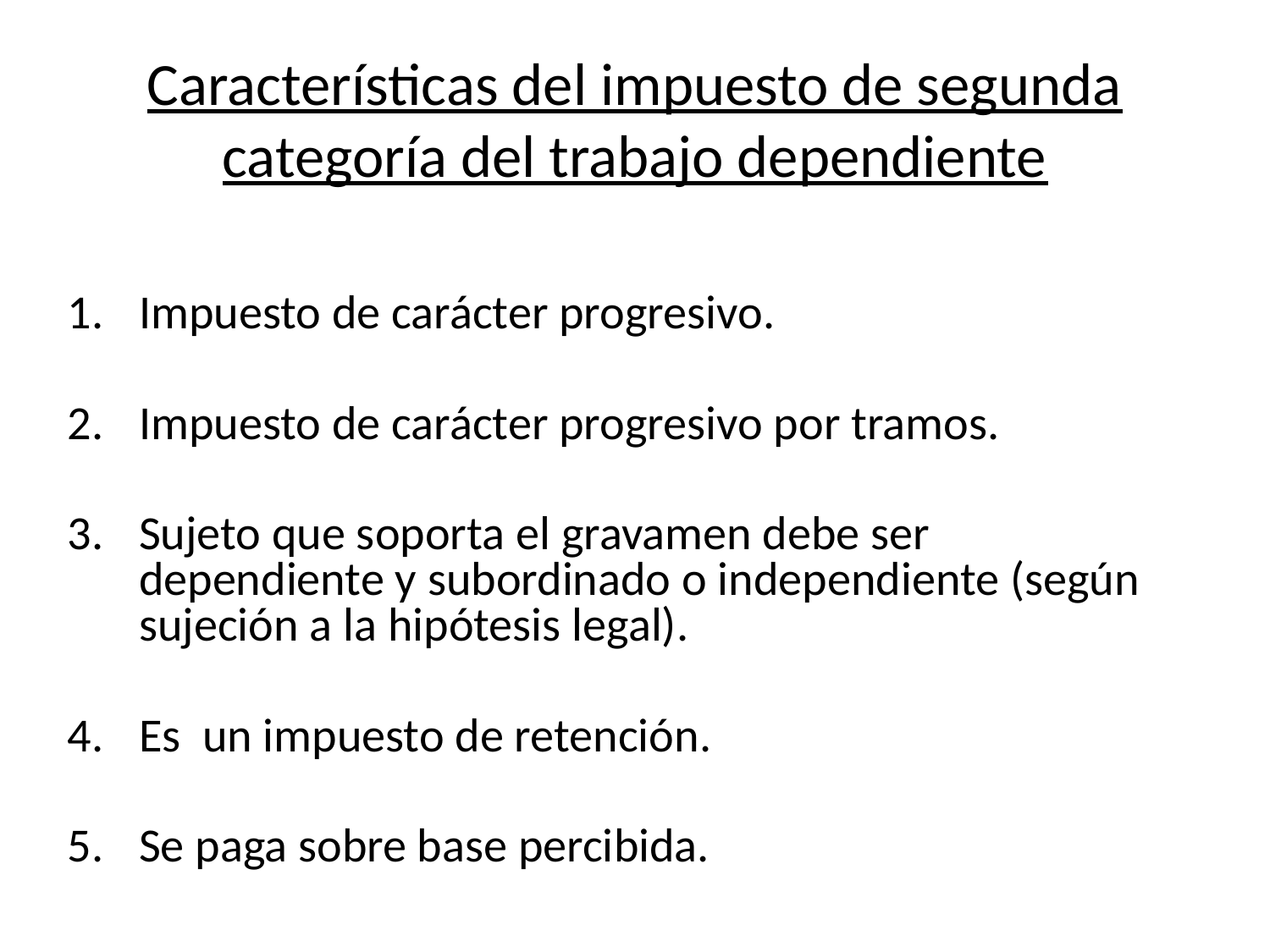

# Características del impuesto de segunda categoría del trabajo dependiente
Impuesto de carácter progresivo.

Impuesto de carácter progresivo por tramos.

Sujeto que soporta el gravamen debe ser dependiente y subordinado o independiente (según sujeción a la hipótesis legal).

Es  un impuesto de retención.

Se paga sobre base percibida.